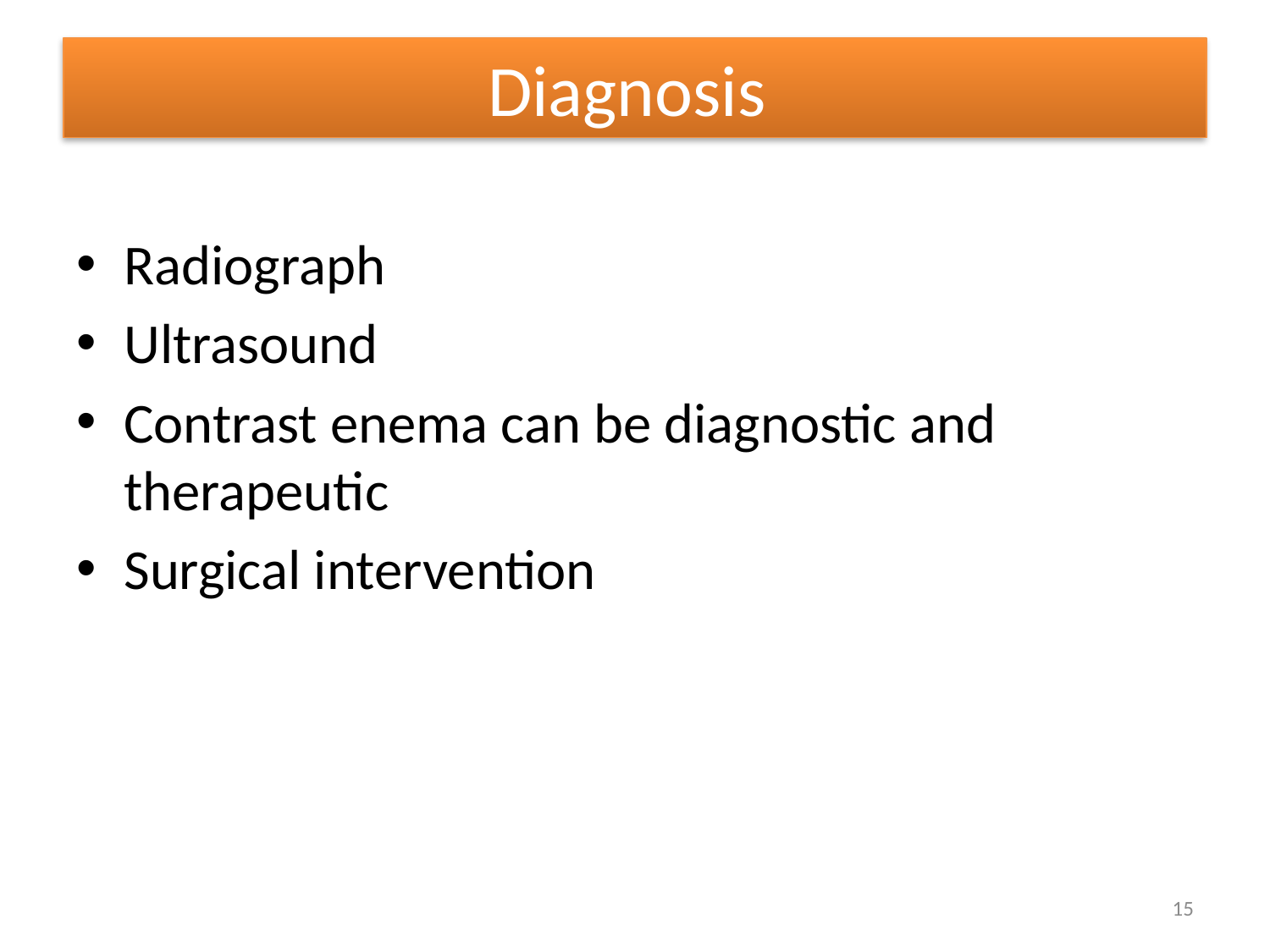

# Diagnosis
Radiograph
Ultrasound
Contrast enema can be diagnostic and therapeutic
Surgical intervention
15